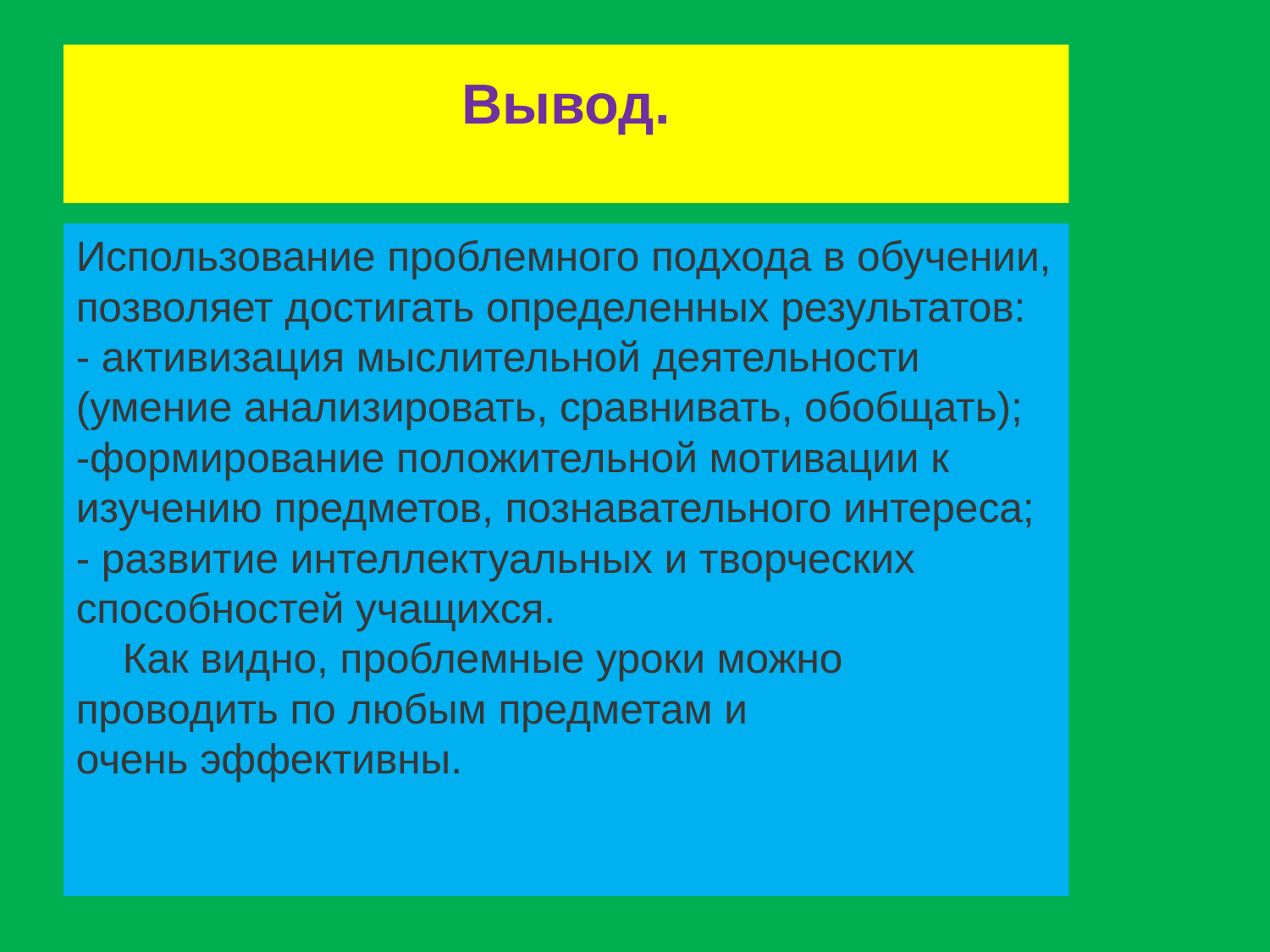

# Вывод.
Использование проблемного подхода в обучении, позволяет достигать определенных результатов:
- активизация мыслительной деятельности (умение анализировать, сравнивать, обобщать);
-формирование положительной мотивации к изучению предметов, познавательного интереса;
- развитие интеллектуальных и творческих способностей учащихся.
    Как видно, проблемные уроки можно проводить по любым предметам и
очень эффективны.